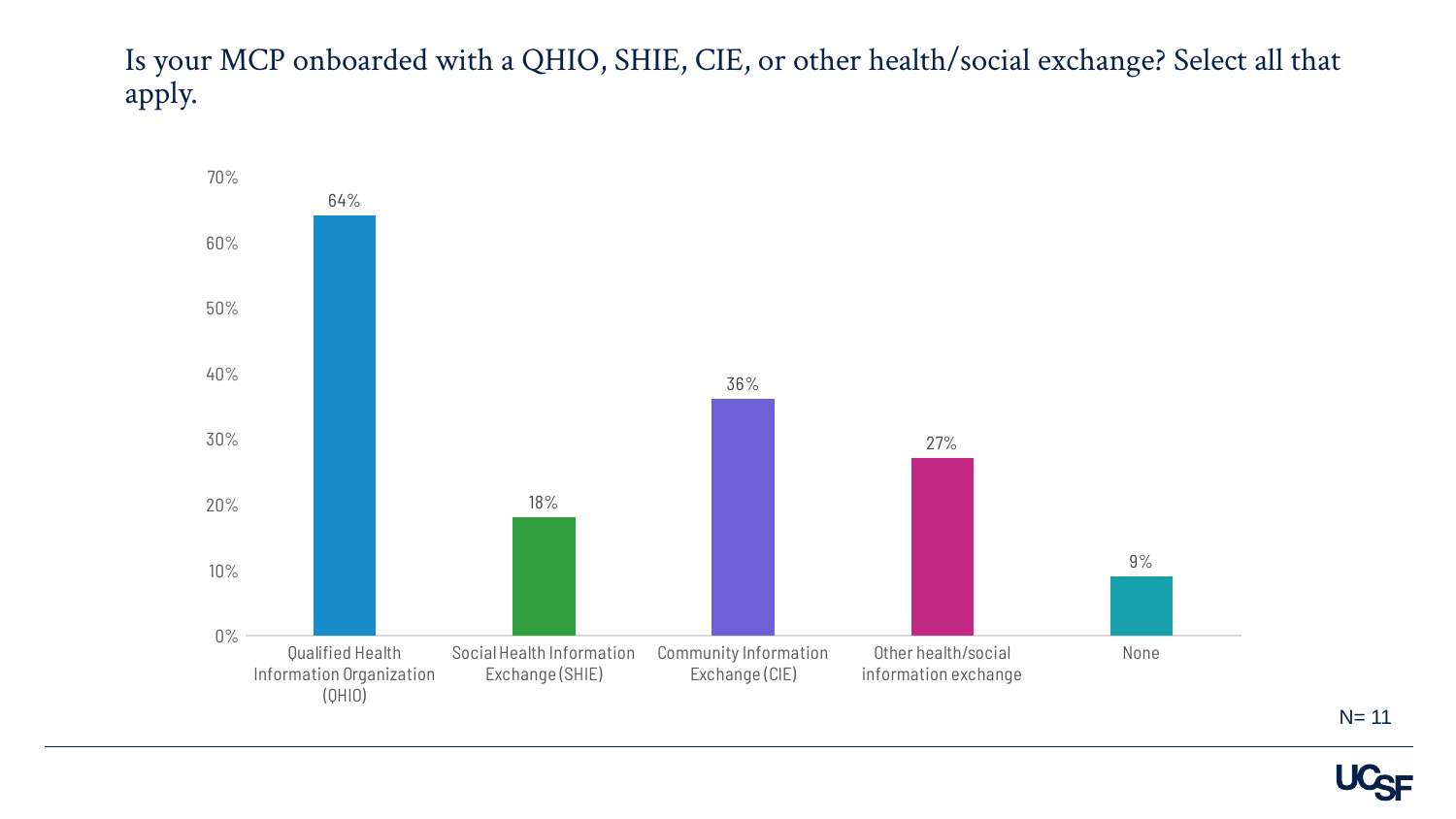

Is your MCP onboarded with a QHIO, SHIE, CIE, or other health/social exchange? Select all that apply.

### Chart

| Category |  |
|---|---|
| Qualified Health Information Organization (QHIO) | 0.64 |
| Social Health Information Exchange (SHIE) | 0.18 |
| Community Information Exchange (CIE) | 0.36 |
| Other health/social information exchange | 0.27 |
| None | 0.09 |
N= 11